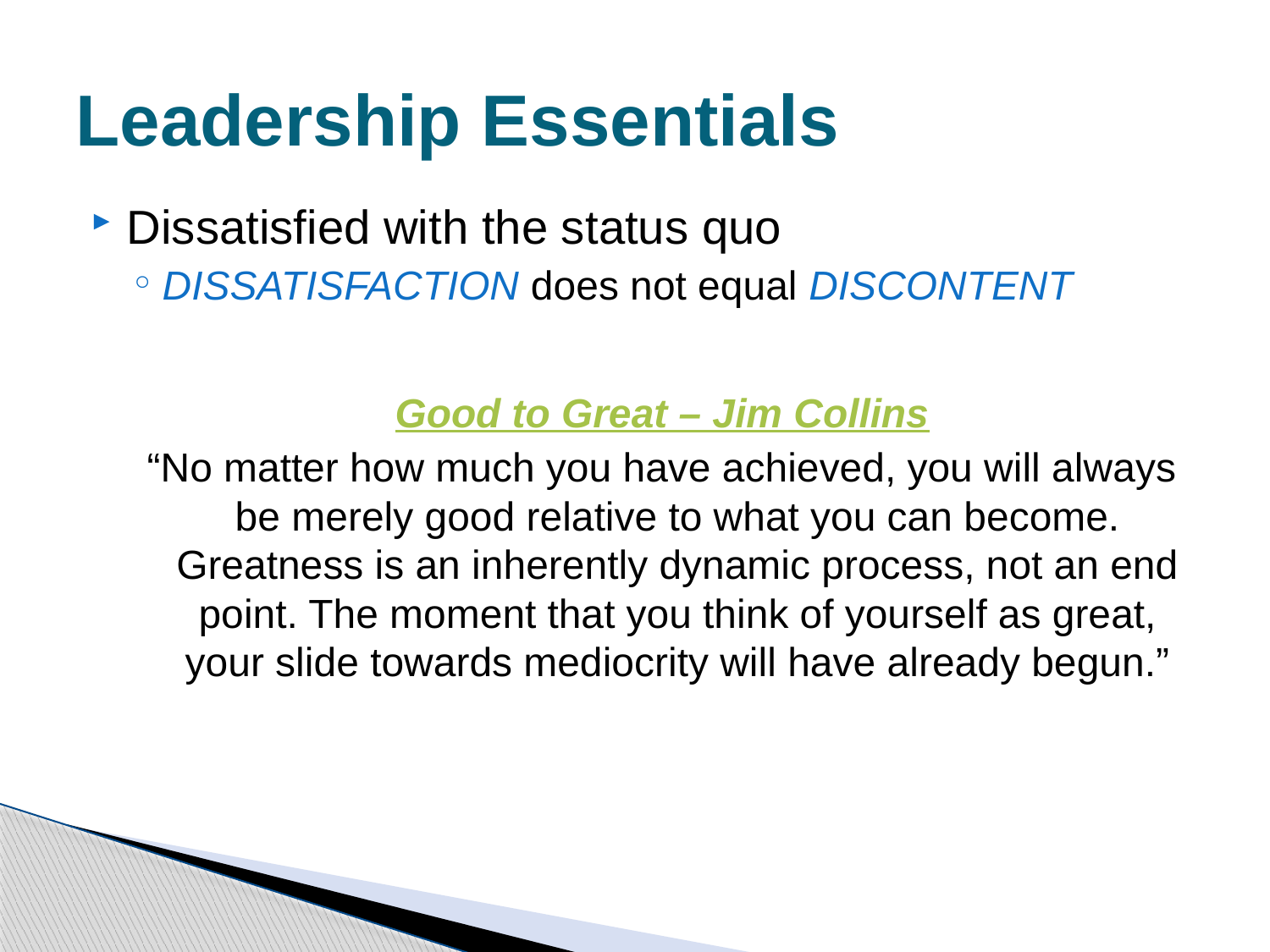

# Leadership Essentials
Dissatisfied with the status quo
DISSATISFACTION does not equal DISCONTENT

Good to Great – Jim Collins
“No matter how much you have achieved, you will always be merely good relative to what you can become. Greatness is an inherently dynamic process, not an end point. The moment that you think of yourself as great, your slide towards mediocrity will have already begun.”